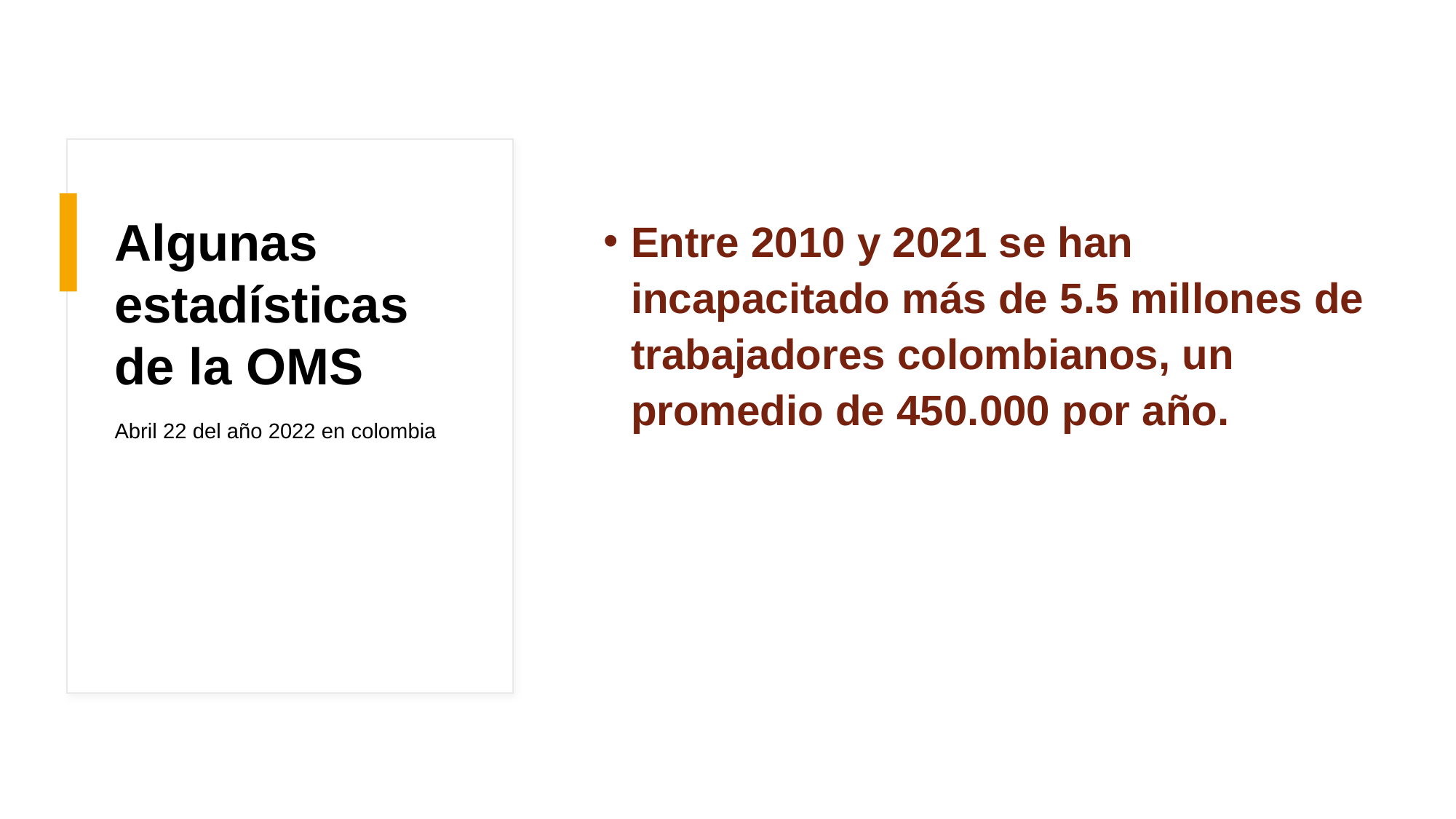

# Algunas estadísticas de la OMS
Entre 2010 y 2021 se han incapacitado más de 5.5 millones de trabajadores colombianos, un promedio de 450.000 por año.
Abril 22 del año 2022 en colombia